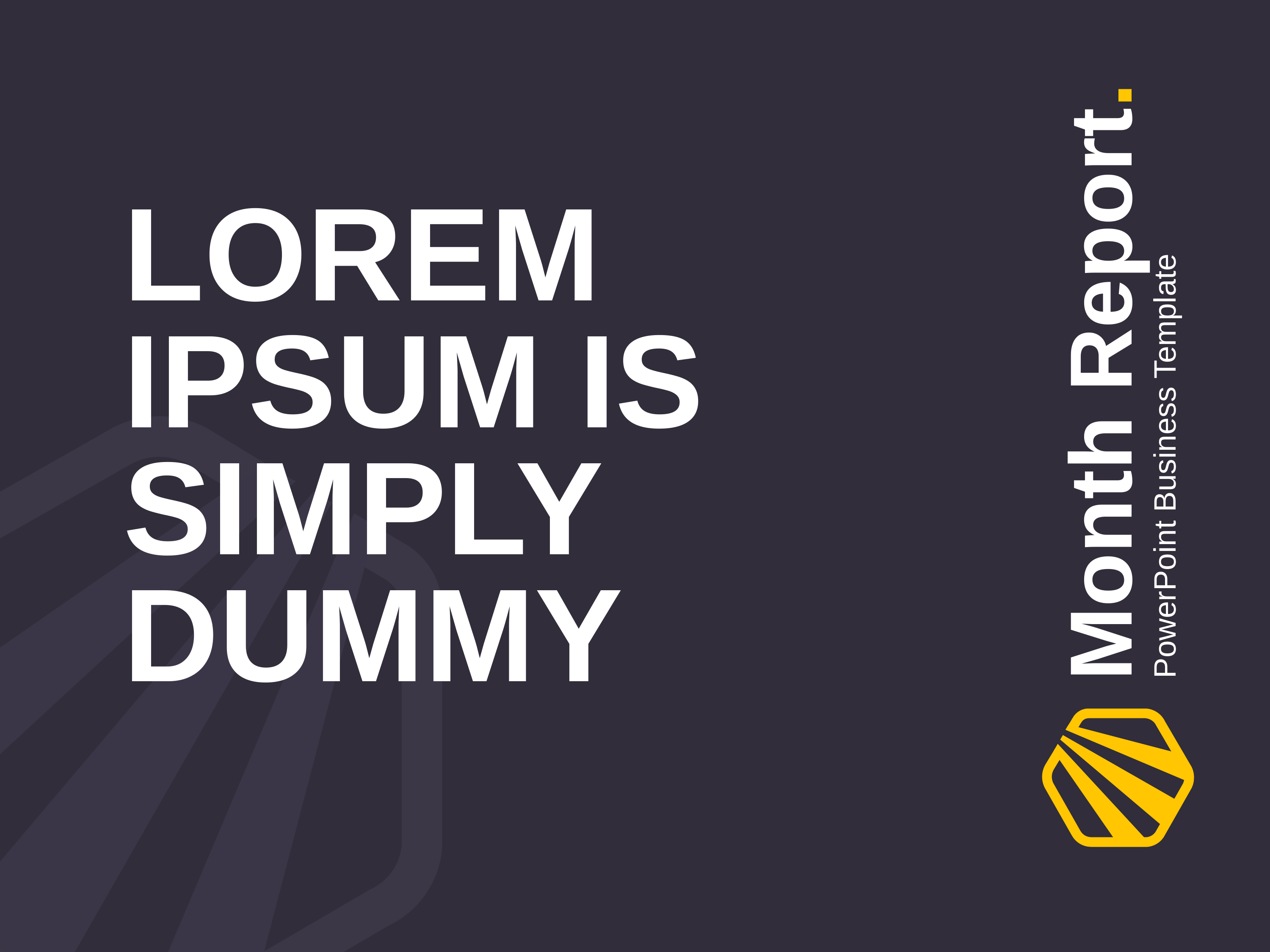

Lorem Ipsum is simply
dummy
Month Report.

PowerPoint Business Template